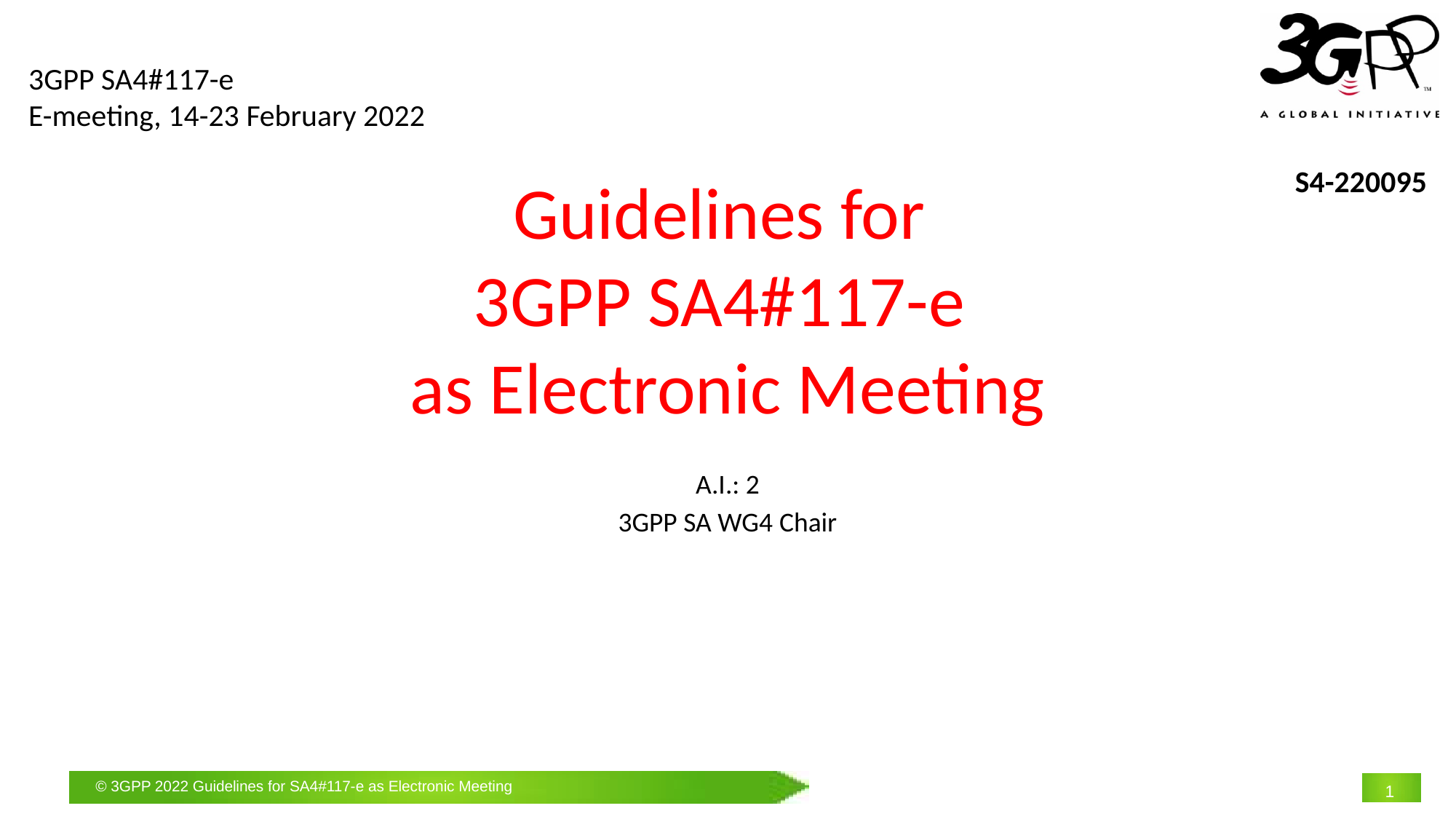

3GPP SA4#117-e
E-meeting, 14-23 February 2022
S4-220095
# Guidelines for 3GPP SA4#117-e as Electronic Meeting
A.I.: 2
3GPP SA WG4 Chair
1